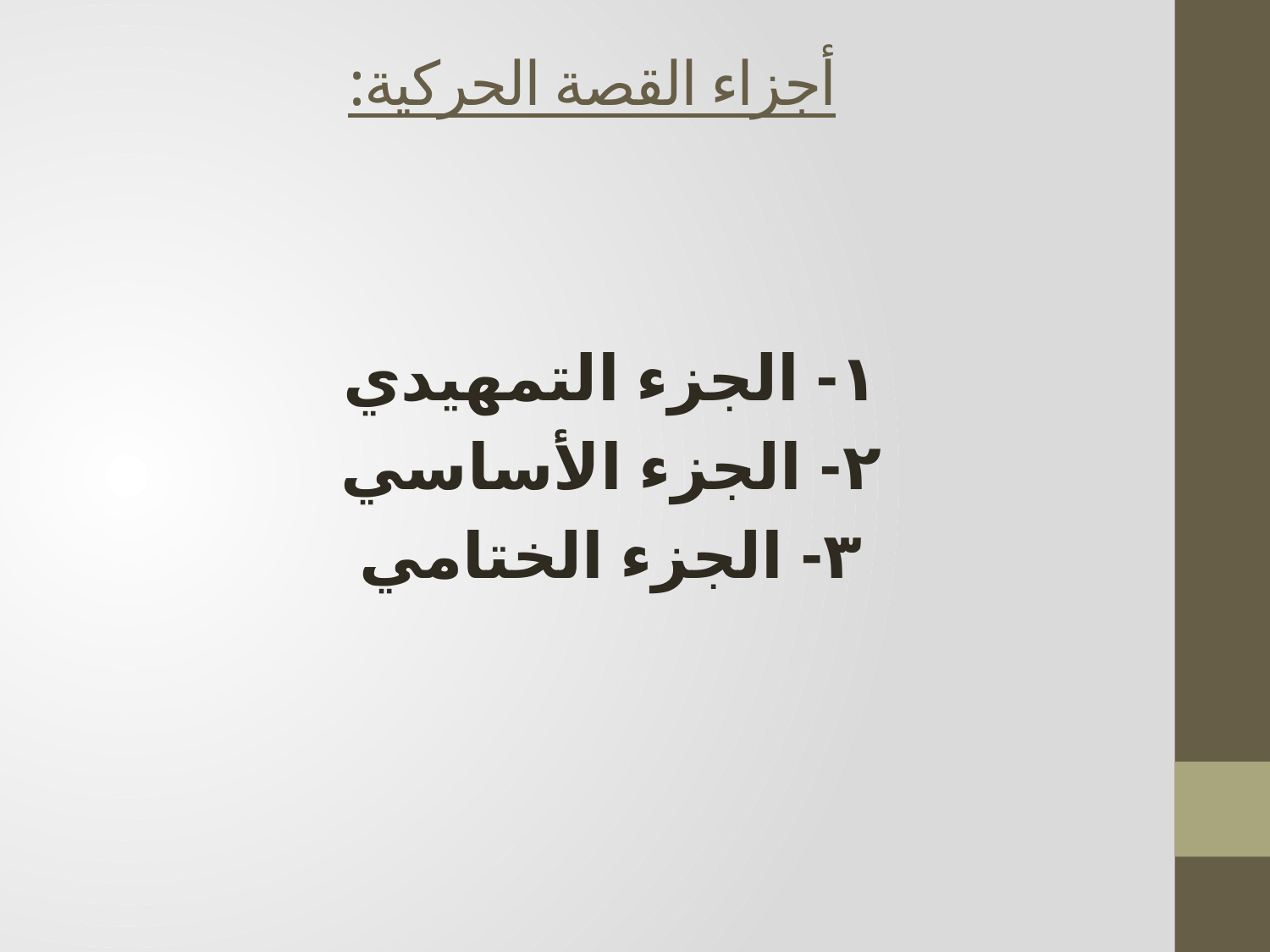

# أجزاء القصة الحركية:
١- الجزء التمهيدي
٢- الجزء الأساسي
٣- الجزء الختامي